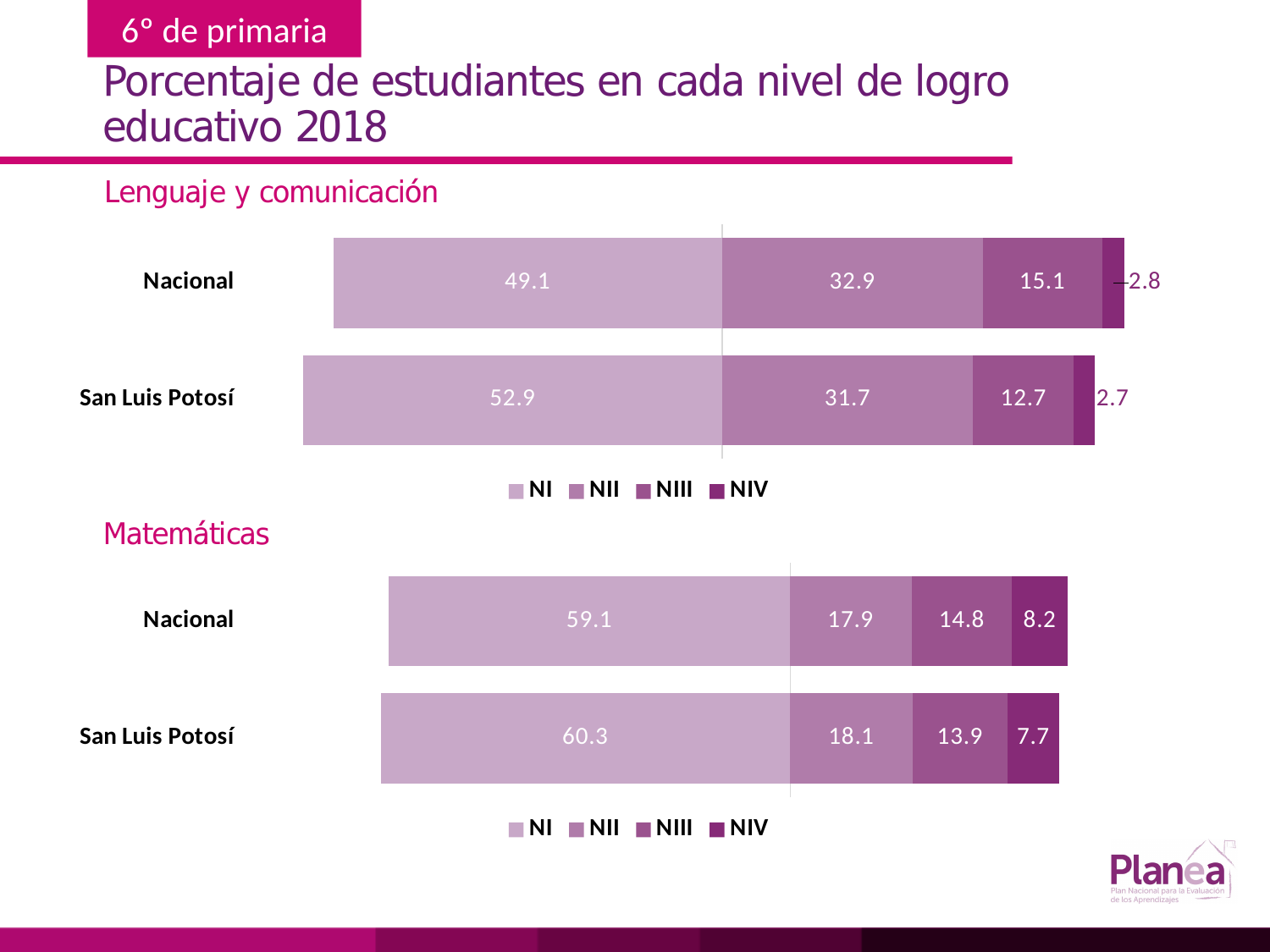

# Porcentaje de estudiantes en cada nivel de logro educativo 2018

Lenguaje y comunicación

### Chart

| Category |  |  |  |  |
|---|---|---|---|---|
| San Luis Potosí | -52.9 | 31.7 | 12.7 | 2.7 |
| Nacional | -49.1 | 32.9 | 15.1 | 2.8 |
Matemáticas

### Chart

| Category |  |  |  |  |
|---|---|---|---|---|
| San Luis Potosí | -60.3 | 18.1 | 13.9 | 7.7 |
| Nacional | -59.1 | 17.9 | 14.8 | 8.2 |